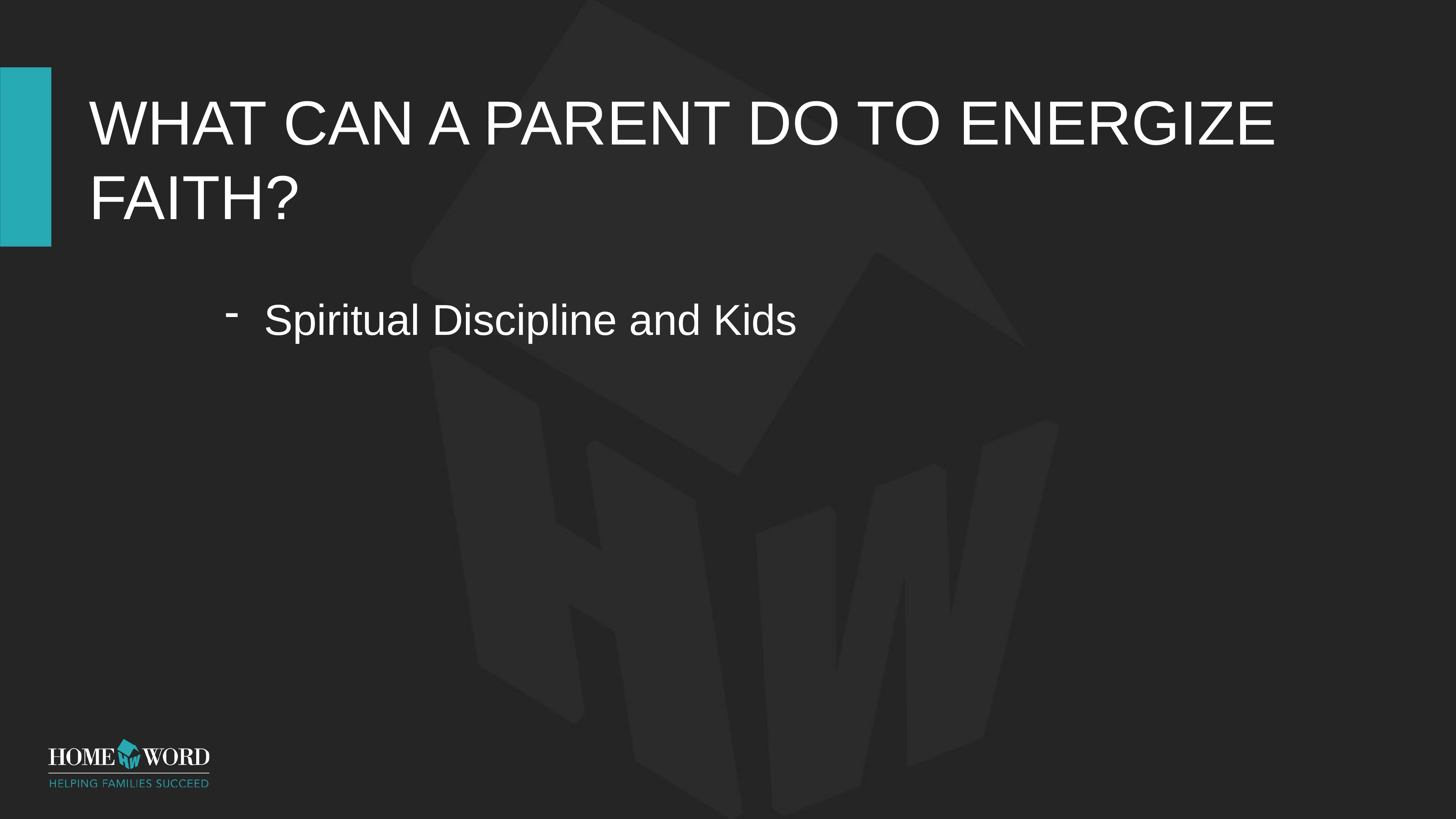

# What Can a Parent Do to Energize Faith?
Spiritual Discipline and Kids